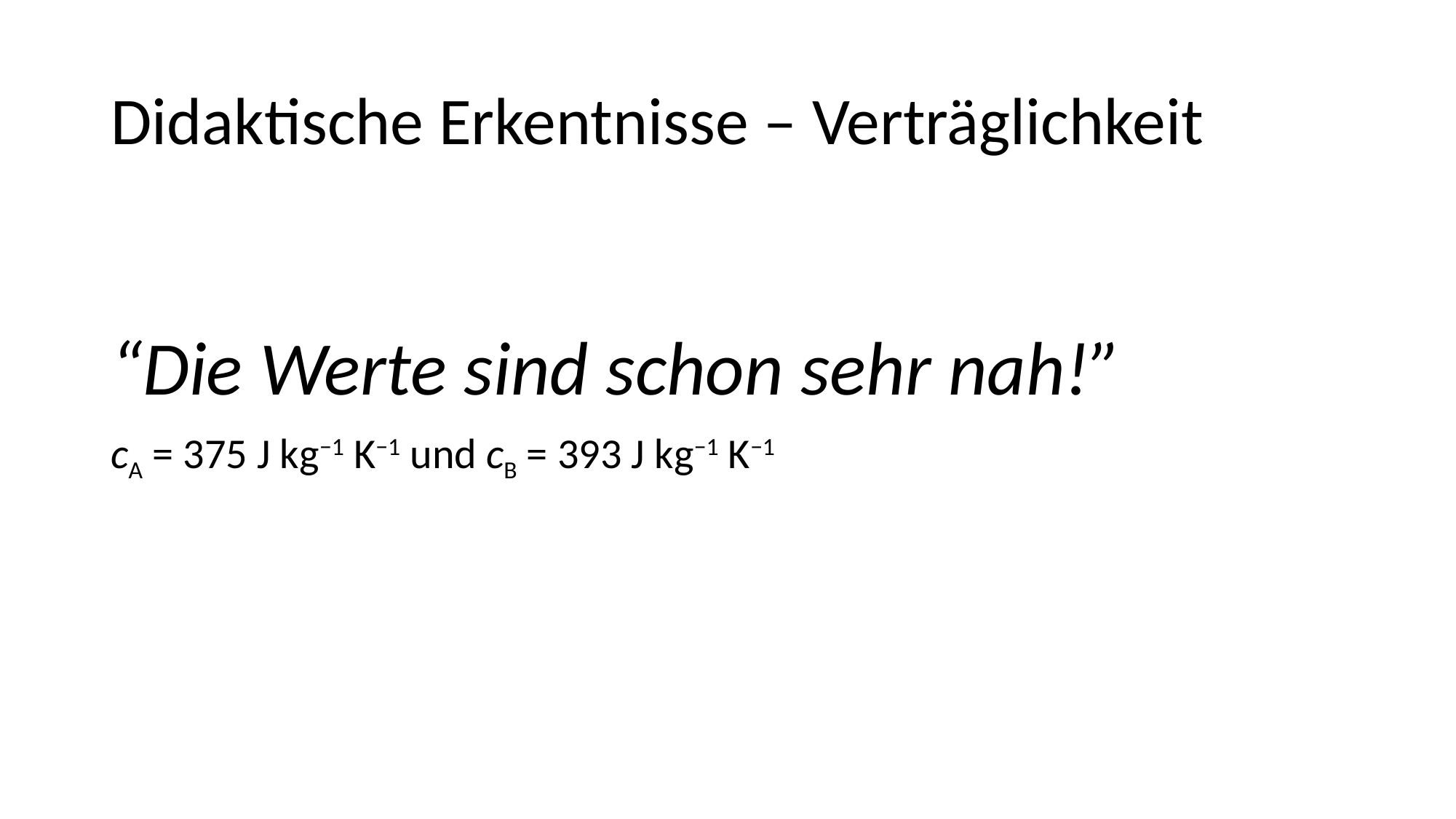

# Didaktische Erkentnisse – Verträglichkeit

“Die Werte sind schon sehr nah!”
cA = 375 J kg−1 K−1 und cB = 393 J kg−1 K−1